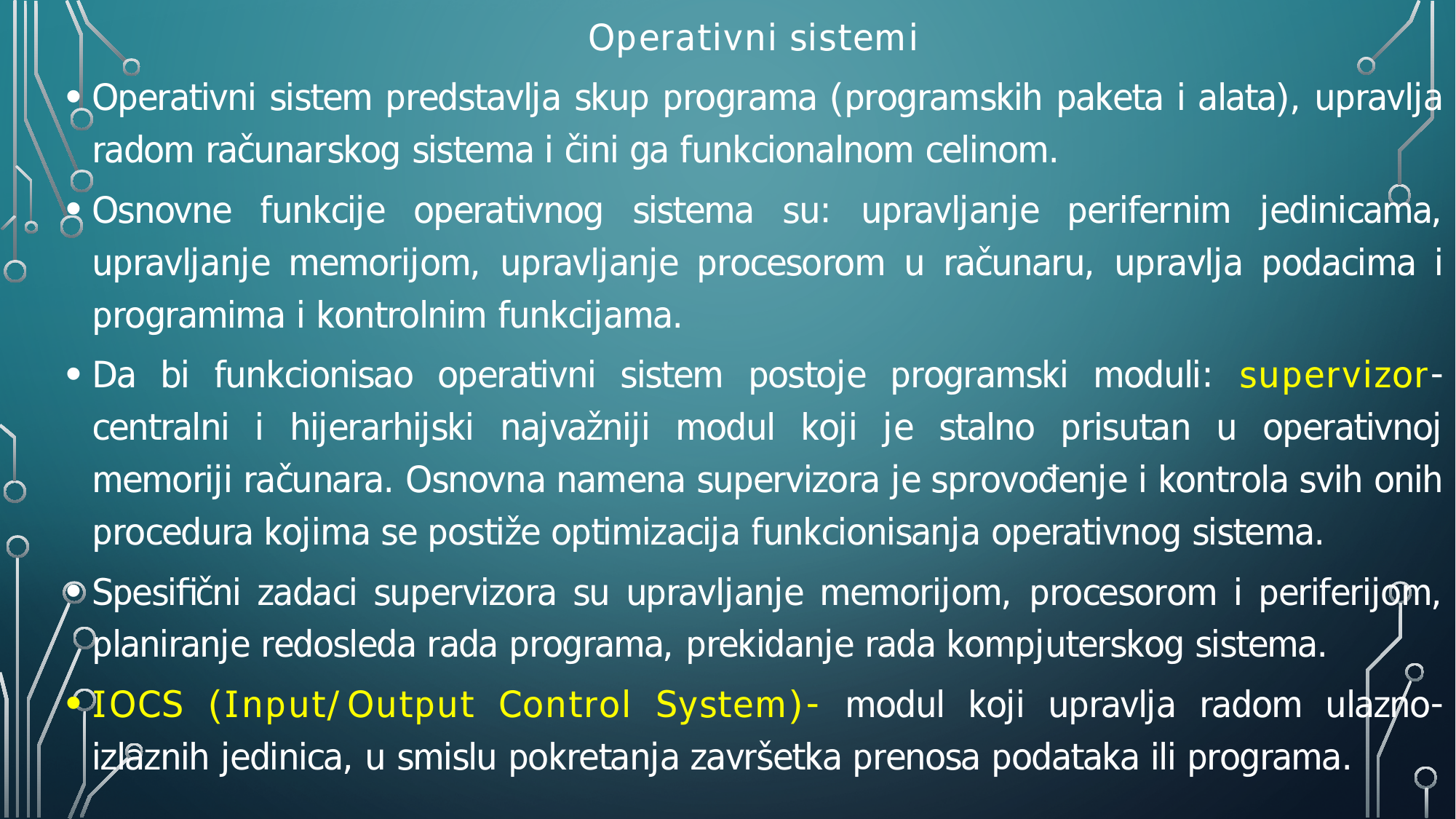

Operativni sistemi
Operativni sistem predstavlja skup programa (programskih paketa i alata), upravlja radom računarskog sistema i čini ga funkcionalnom celinom.
Osnovne funkcije operativnog sistema su: upravljanje perifernim jedinicama, upravljanje memorijom, upravljanje procesorom u računaru, upravlja podacima i programima i kontrolnim funkcijama.
Da bi funkcionisao operativni sistem postoje programski moduli: supervizor-centralni i hijerarhijski najvažniji modul koji je stalno prisutan u operativnoj memoriji računara. Osnovna namena supervizora je sprovođenje i kontrola svih onih procedura kojima se postiže optimizacija funkcionisanja operativnog sistema.
Spesifični zadaci supervizora su upravljanje memorijom, procesorom i periferijom, planiranje redosleda rada programa, prekidanje rada kompjuterskog sistema.
IOCS (Input/Output Control System)- modul koji upravlja radom ulazno-izlaznih jedinica, u smislu pokretanja završetka prenosa podataka ili programa.